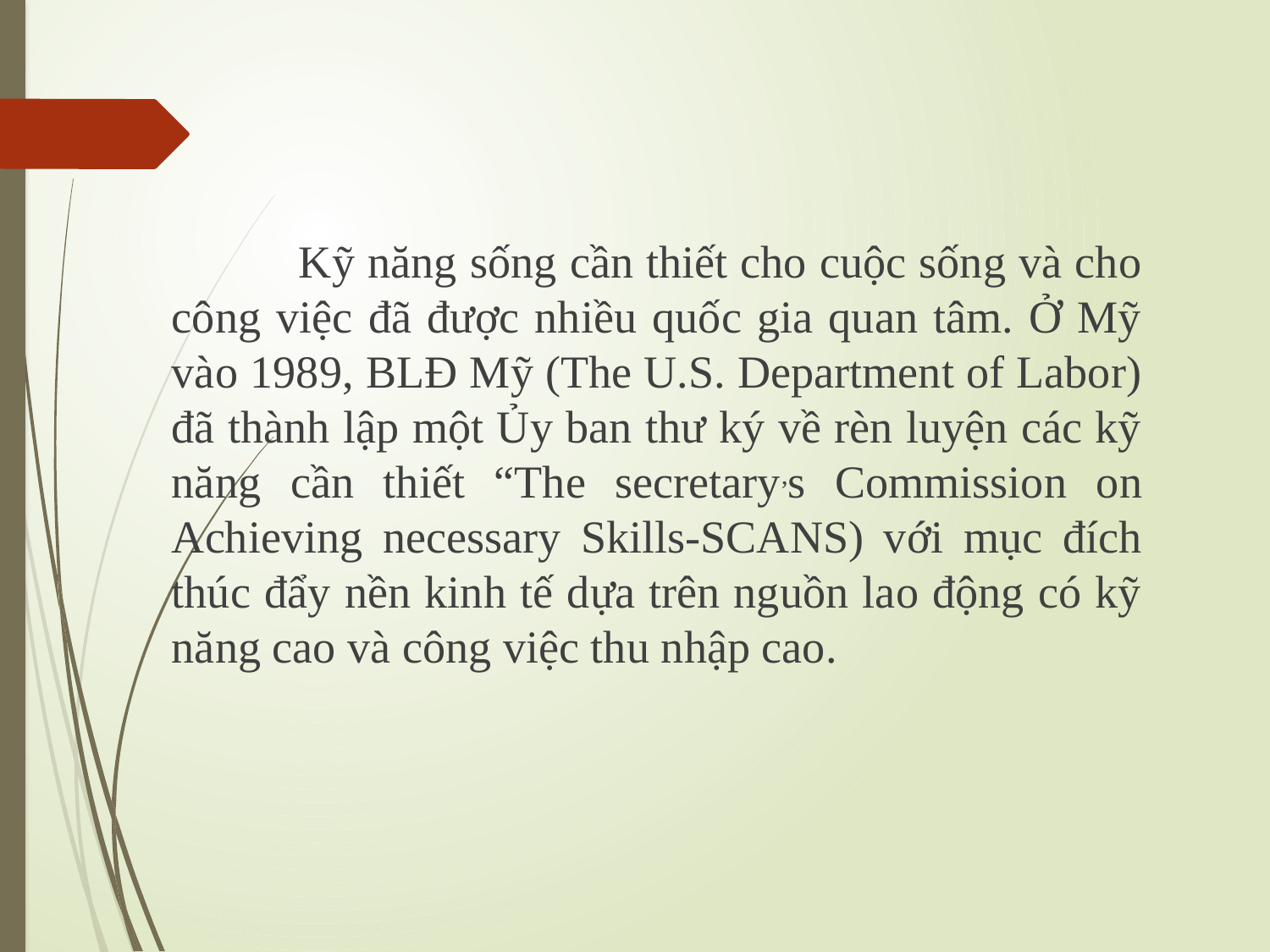

Kỹ năng sống cần thiết cho cuộc sống và cho công việc đã được nhiều quốc gia quan tâm. Ở Mỹ vào 1989, BLĐ Mỹ (The U.S. Department of Labor) đã thành lập một Ủy ban thư ký về rèn luyện các kỹ năng cần thiết “The secretary,s Commission on Achieving necessary Skills-SCANS) với mục đích thúc đẩy nền kinh tế dựa trên nguồn lao động có kỹ năng cao và công việc thu nhập cao.